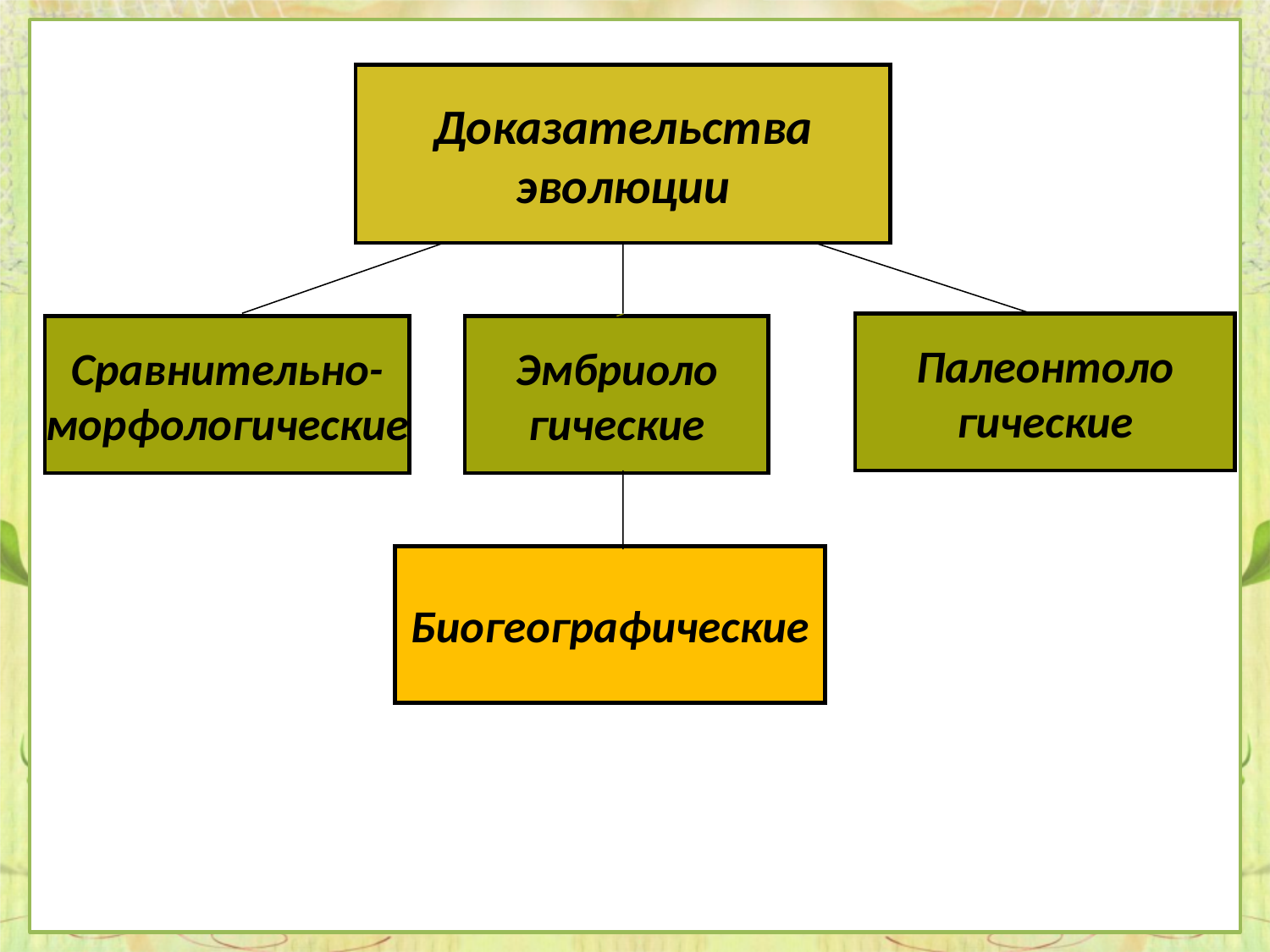

Доказательства
эволюции

Палеонтоло
гические
Сравнительно-
морфологические
Эмбриоло
гические

Биогеографические